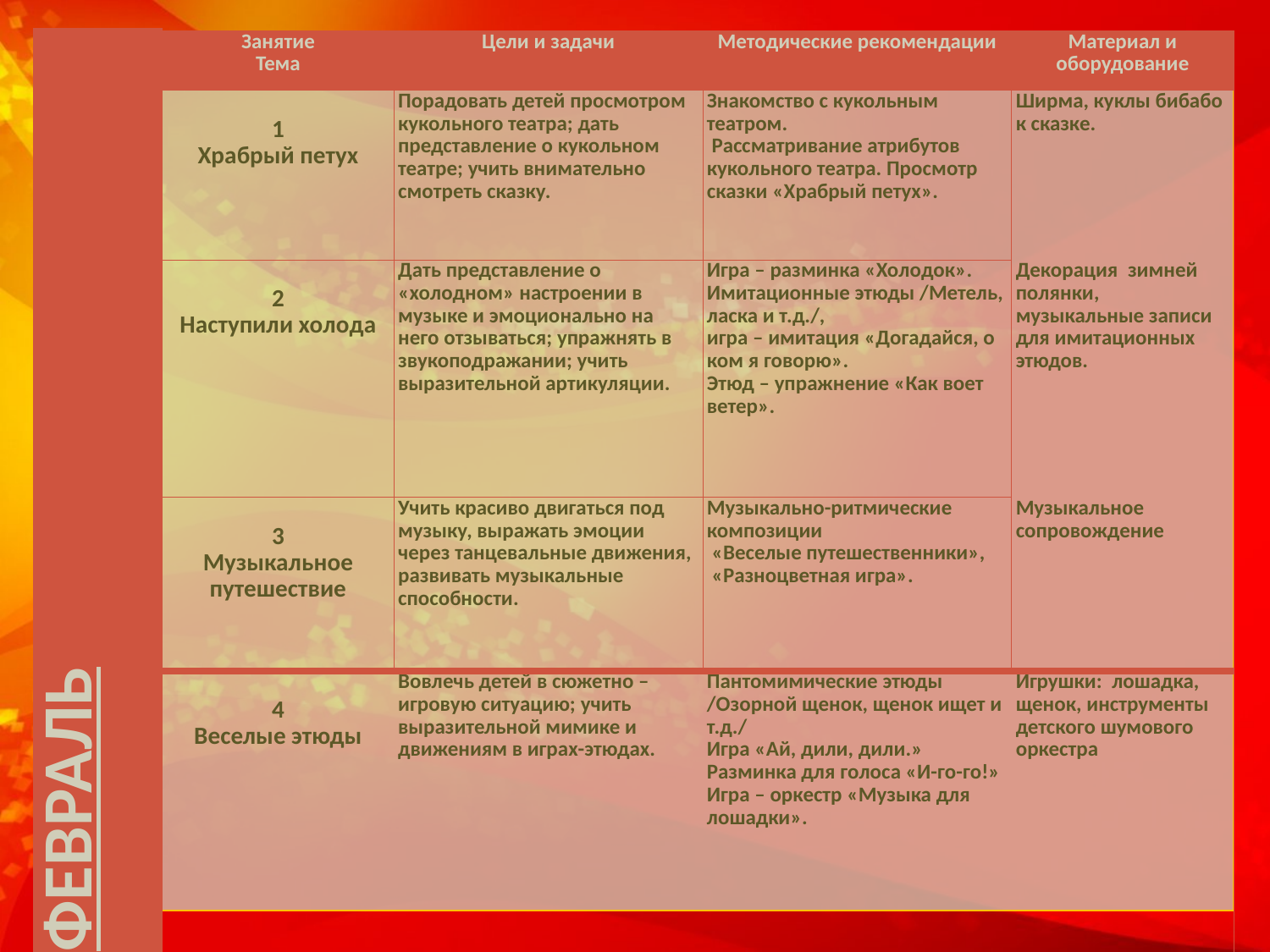

| ФЕВРАЛЬ | Занятие Тема | Цели и задачи | Методические рекомендации | Материал и оборудование |
| --- | --- | --- | --- | --- |
|  | 1 Храбрый петух | Порадовать детей просмотром кукольного театра; дать представление о кукольном театре; учить внимательно смотреть сказку. | Знакомство с кукольным театром. Рассматривание атрибутов кукольного театра. Просмотр сказки «Храбрый петух». | Ширма, куклы бибабо к сказке. |
|  | 2 Наступили холода | Дать представление о «холодном» настроении в музыке и эмоционально на него отзываться; упражнять в звукоподражании; учить выразительной артикуляции. | Игра – разминка «Холодок». Имитационные этюды /Метель, ласка и т.д./, игра – имитация «Догадайся, о ком я говорю». Этюд – упражнение «Как воет ветер». | Декорация зимней полянки, музыкальные записи для имитационных этюдов. |
|  | 3 Музыкальное путешествие | Учить красиво двигаться под музыку, выражать эмоции через танцевальные движения, развивать музыкальные способности. | Музыкально-ритмические композиции «Веселые путешественники», «Разноцветная игра». | Музыкальное сопровождение |
|  | 4 Веселые этюды | Вовлечь детей в сюжетно – игровую ситуацию; учить выразительной мимике и движениям в играх-этюдах. | Пантомимические этюды /Озорной щенок, щенок ищет и т.д./ Игра «Ай, дили, дили.» Разминка для голоса «И-го-го!» Игра – оркестр «Музыка для лошадки». | Игрушки: лошадка, щенок, инструменты детского шумового оркестра |